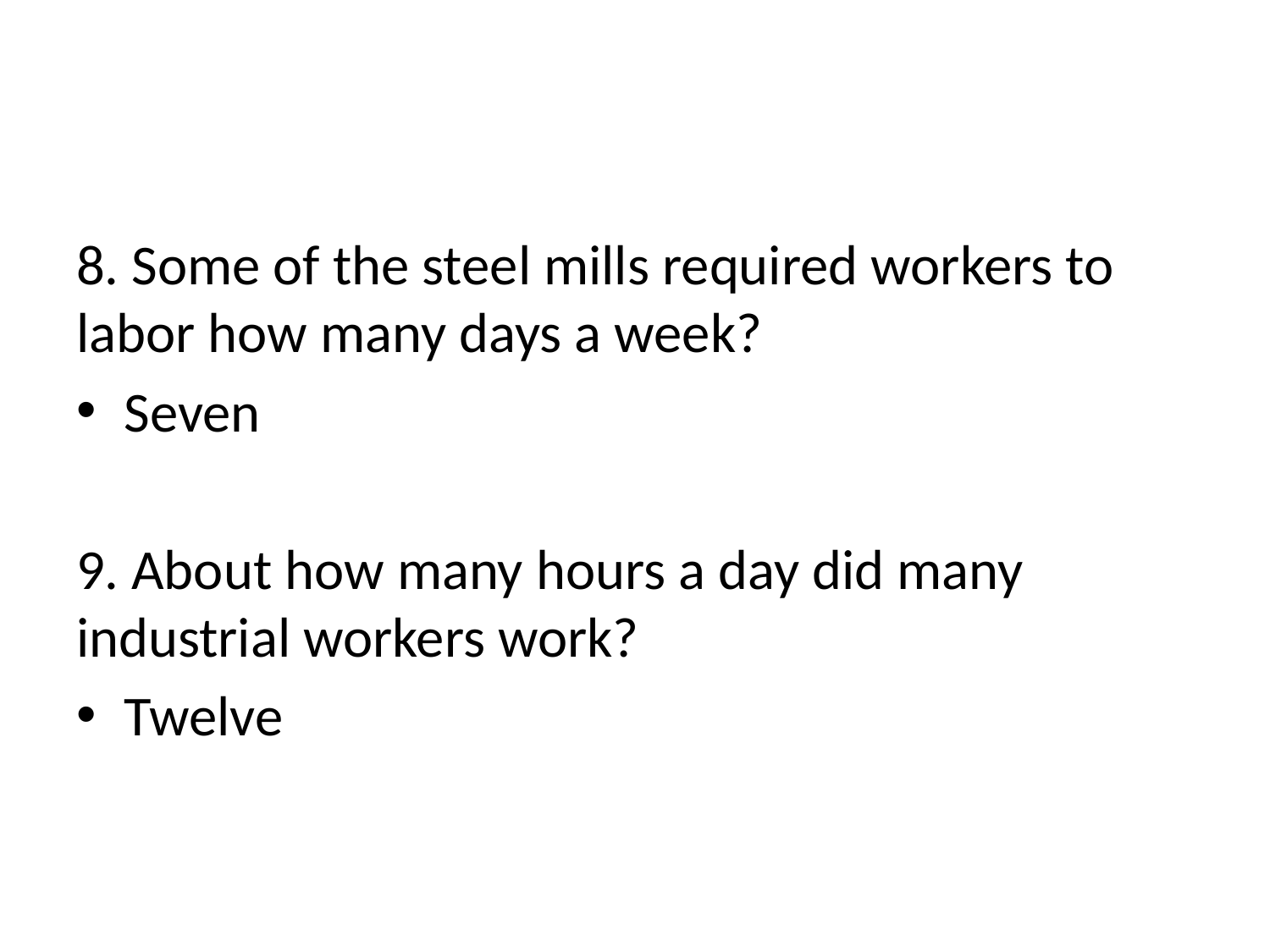

#
8. Some of the steel mills required workers to labor how many days a week?
Seven

9. About how many hours a day did many industrial workers work?
Twelve